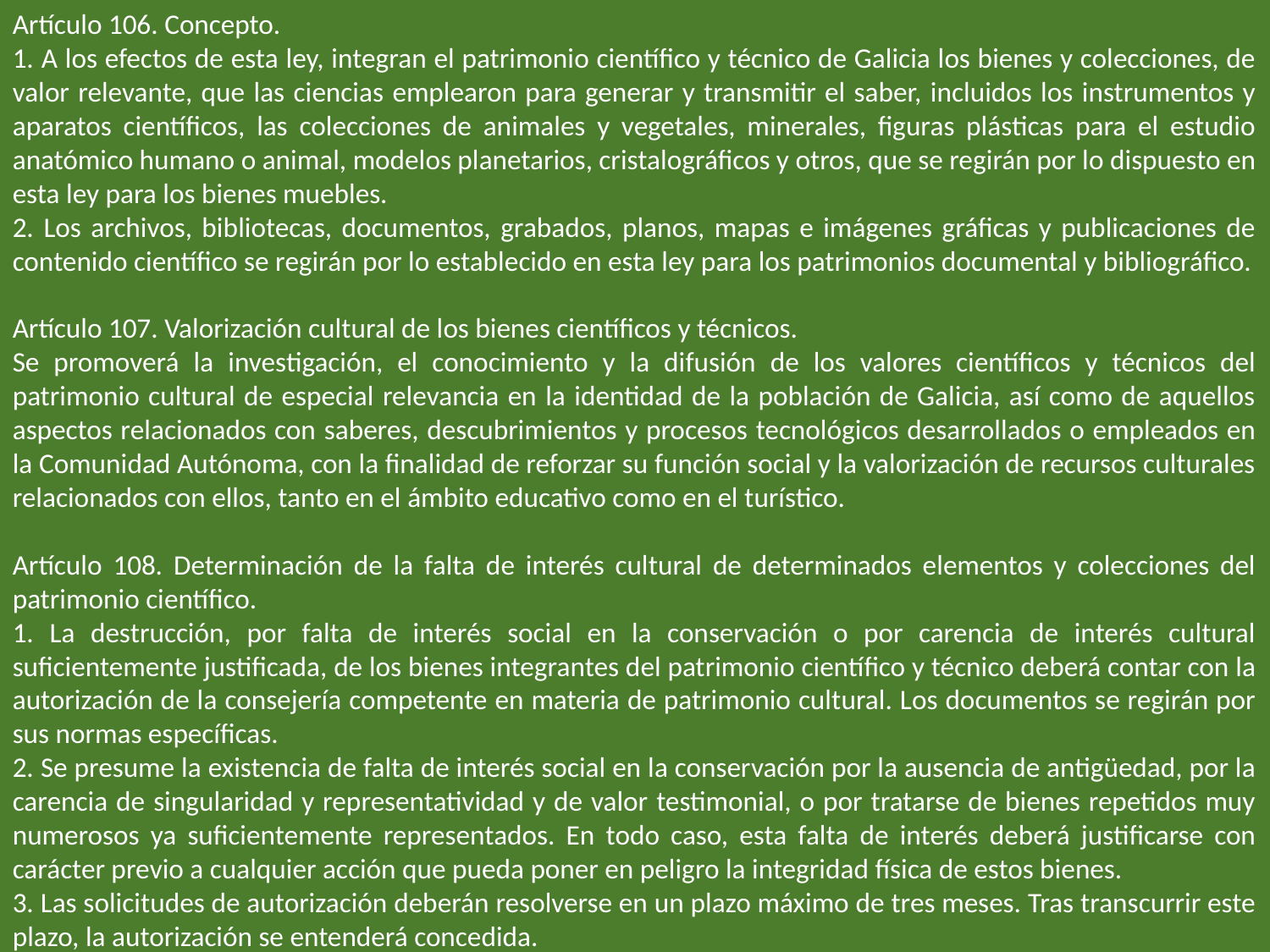

Artículo 106. Concepto.
1. A los efectos de esta ley, integran el patrimonio científico y técnico de Galicia los bienes y colecciones, de valor relevante, que las ciencias emplearon para generar y transmitir el saber, incluidos los instrumentos y aparatos científicos, las colecciones de animales y vegetales, minerales, figuras plásticas para el estudio anatómico humano o animal, modelos planetarios, cristalográficos y otros, que se regirán por lo dispuesto en esta ley para los bienes muebles.
2. Los archivos, bibliotecas, documentos, grabados, planos, mapas e imágenes gráficas y publicaciones de contenido científico se regirán por lo establecido en esta ley para los patrimonios documental y bibliográfico.

Artículo 107. Valorización cultural de los bienes científicos y técnicos.
Se promoverá la investigación, el conocimiento y la difusión de los valores científicos y técnicos del patrimonio cultural de especial relevancia en la identidad de la población de Galicia, así como de aquellos aspectos relacionados con saberes, descubrimientos y procesos tecnológicos desarrollados o empleados en la Comunidad Autónoma, con la finalidad de reforzar su función social y la valorización de recursos culturales relacionados con ellos, tanto en el ámbito educativo como en el turístico.

Artículo 108. Determinación de la falta de interés cultural de determinados elementos y colecciones del patrimonio científico.
1. La destrucción, por falta de interés social en la conservación o por carencia de interés cultural suficientemente justificada, de los bienes integrantes del patrimonio científico y técnico deberá contar con la autorización de la consejería competente en materia de patrimonio cultural. Los documentos se regirán por sus normas específicas.
2. Se presume la existencia de falta de interés social en la conservación por la ausencia de antigüedad, por la carencia de singularidad y representatividad y de valor testimonial, o por tratarse de bienes repetidos muy numerosos ya suficientemente representados. En todo caso, esta falta de interés deberá justificarse con carácter previo a cualquier acción que pueda poner en peligro la integridad física de estos bienes.
3. Las solicitudes de autorización deberán resolverse en un plazo máximo de tres meses. Tras transcurrir este plazo, la autorización se entenderá concedida.